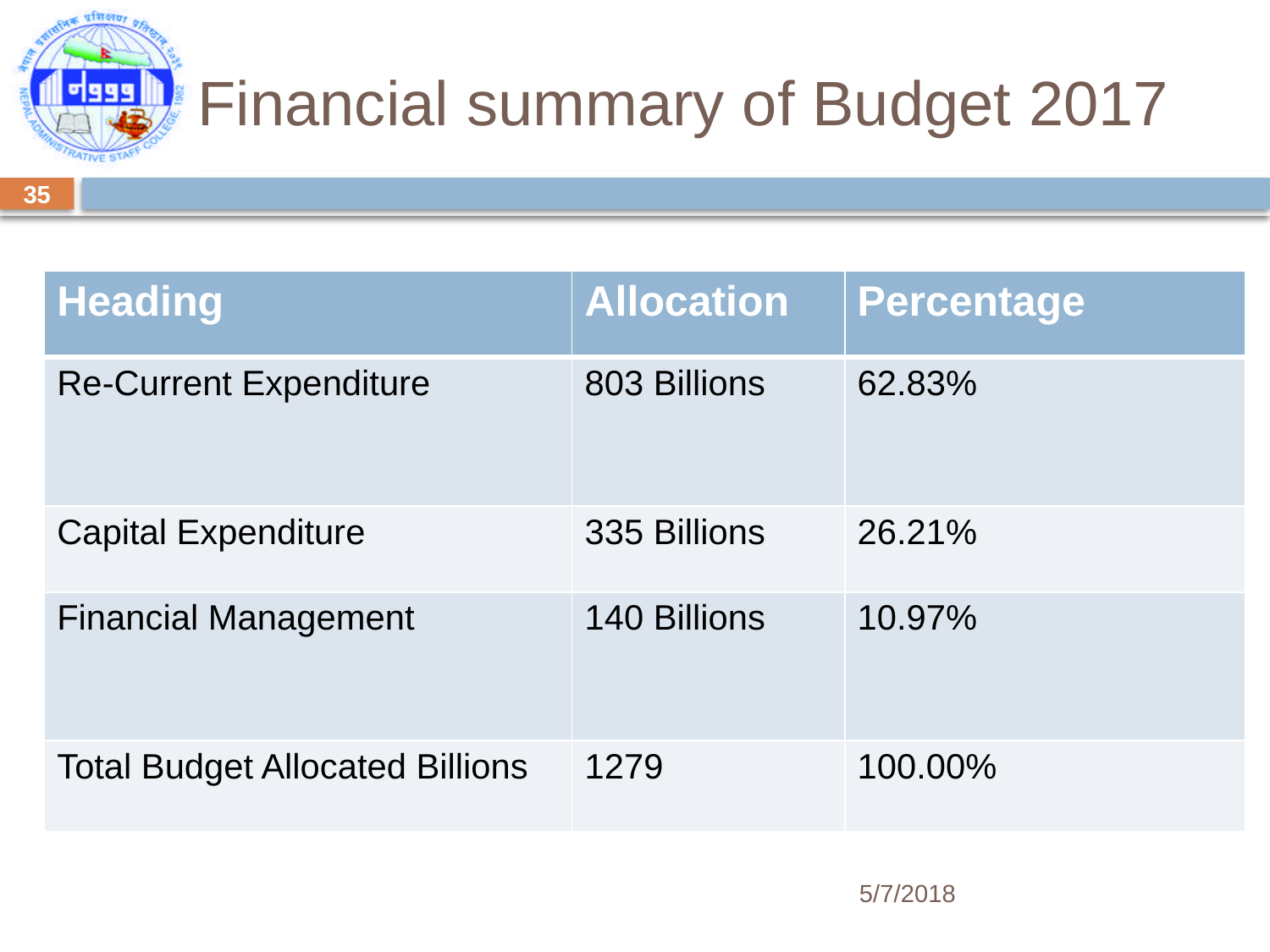

# Financial summary of Budget 2017
35

| Heading | Allocation | Percentage |
| --- | --- | --- |
| Re-Current Expenditure | 803 Billions | 62.83% |
| Capital Expenditure | 335 Billions | 26.21% |
| Financial Management | 140 Billions | 10.97% |
| Total Budget Allocated Billions | 1279 | 100.00% |
5/7/2018